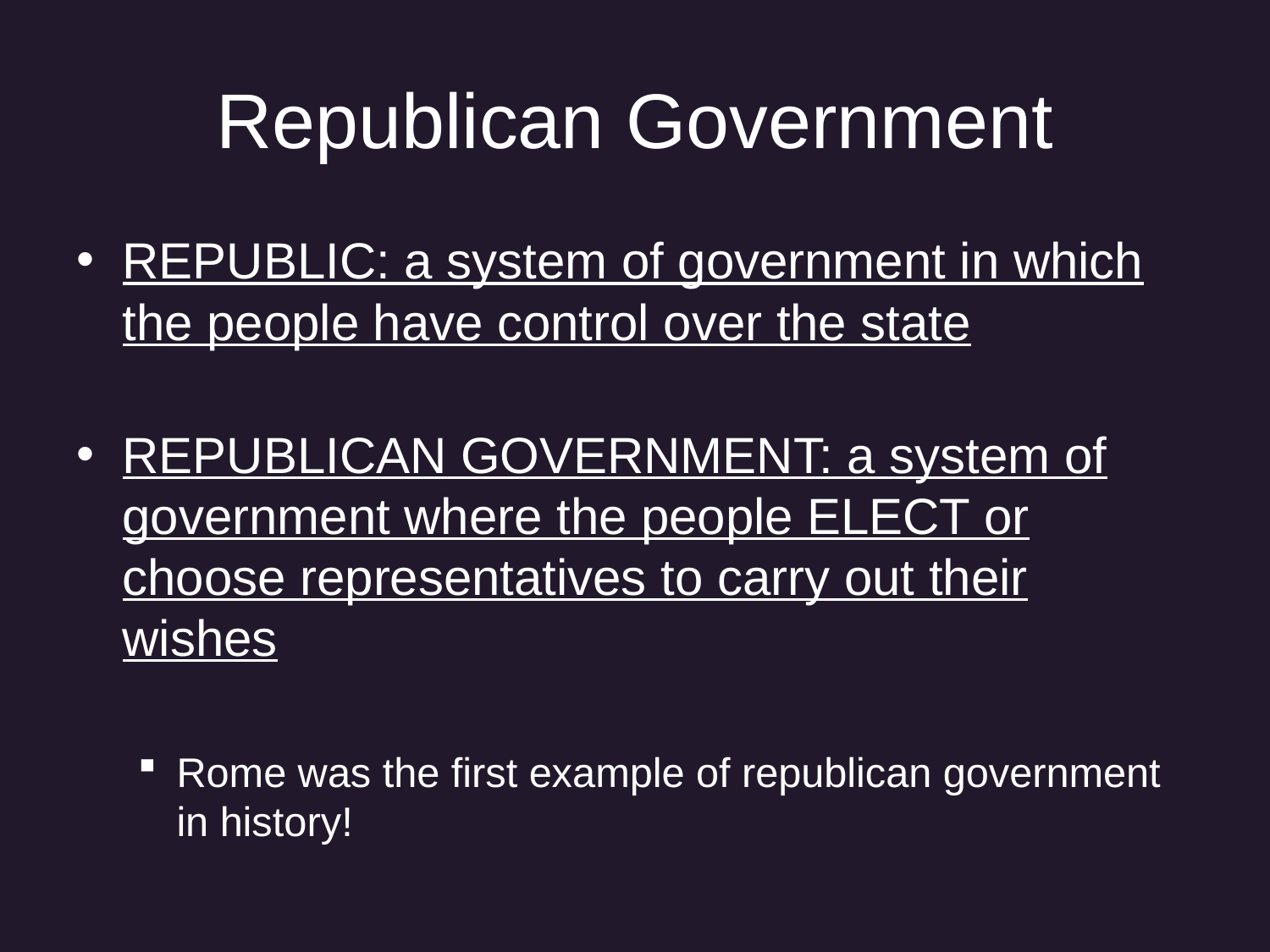

# Republican Government
REPUBLIC: a system of government in which the people have control over the state

REPUBLICAN GOVERNMENT: a system of government where the people ELECT or choose representatives to carry out their wishes

Rome was the first example of republican government in history!